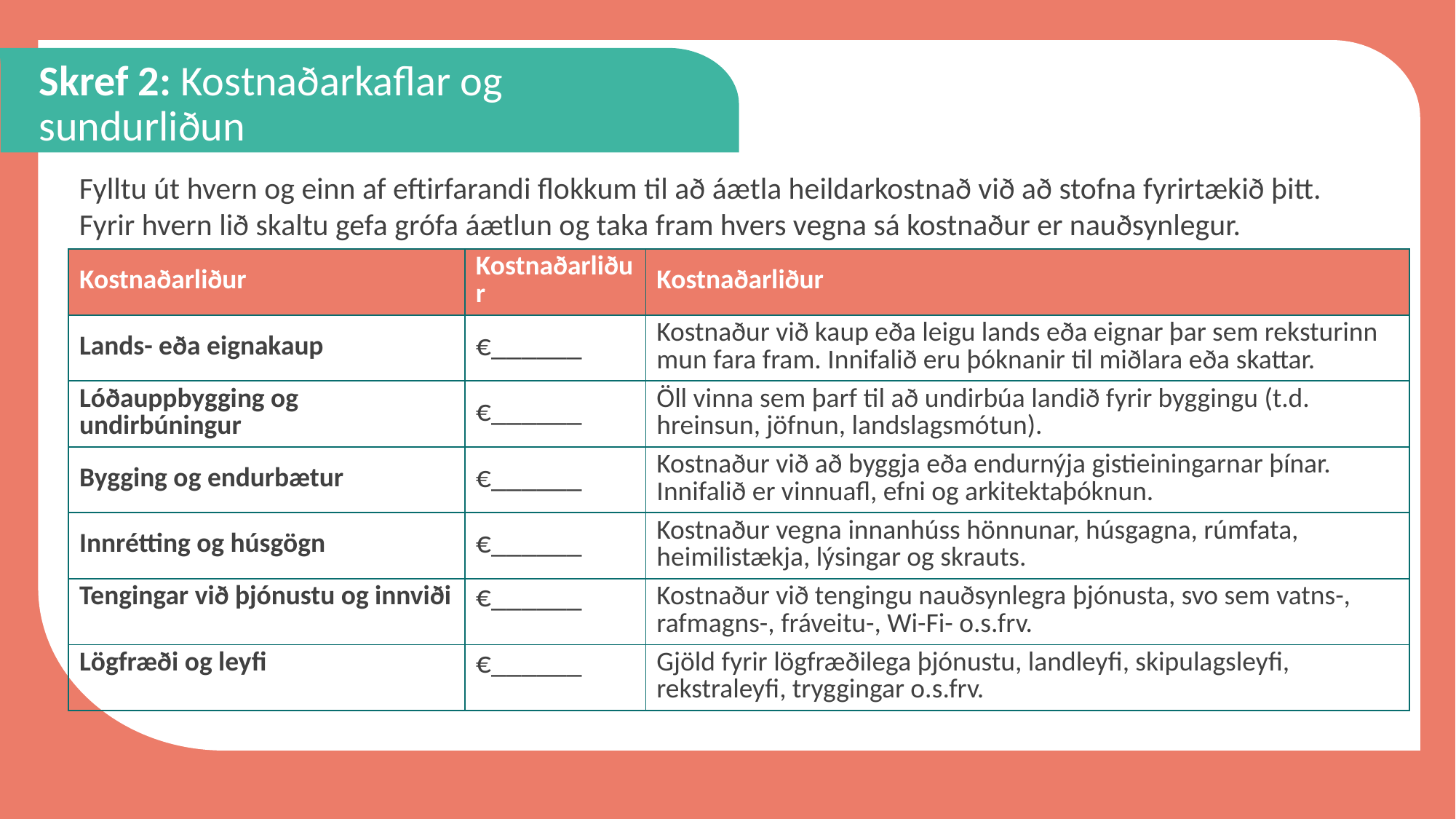

Skref 2: Kostnaðarkaflar og sundurliðun
Fylltu út hvern og einn af eftirfarandi flokkum til að áætla heildarkostnað við að stofna fyrirtækið þitt. Fyrir hvern lið skaltu gefa grófa áætlun og taka fram hvers vegna sá kostnaður er nauðsynlegur.
| Kostnaðarliður | Kostnaðarliður | Kostnaðarliður |
| --- | --- | --- |
| Lands- eða eignakaup | €\_\_\_\_\_\_ | Kostnaður við kaup eða leigu lands eða eignar þar sem reksturinn mun fara fram. Innifalið eru þóknanir til miðlara eða skattar. |
| Lóðauppbygging og undirbúningur | €\_\_\_\_\_\_ | Öll vinna sem þarf til að undirbúa landið fyrir byggingu (t.d. hreinsun, jöfnun, landslagsmótun). |
| Bygging og endurbætur | €\_\_\_\_\_\_ | Kostnaður við að byggja eða endurnýja gistieiningarnar þínar. Innifalið er vinnuafl, efni og arkitektaþóknun. |
| Innrétting og húsgögn | €\_\_\_\_\_\_ | Kostnaður vegna innanhúss hönnunar, húsgagna, rúmfata, heimilistækja, lýsingar og skrauts. |
| Tengingar við þjónustu og innviði | €\_\_\_\_\_\_ | Kostnaður við tengingu nauðsynlegra þjónusta, svo sem vatns-, rafmagns-, fráveitu-, Wi-Fi- o.s.frv. |
| Lögfræði og leyfi | €\_\_\_\_\_\_ | Gjöld fyrir lögfræðilega þjónustu, landleyfi, skipulagsleyfi, rekstraleyfi, tryggingar o.s.frv. |